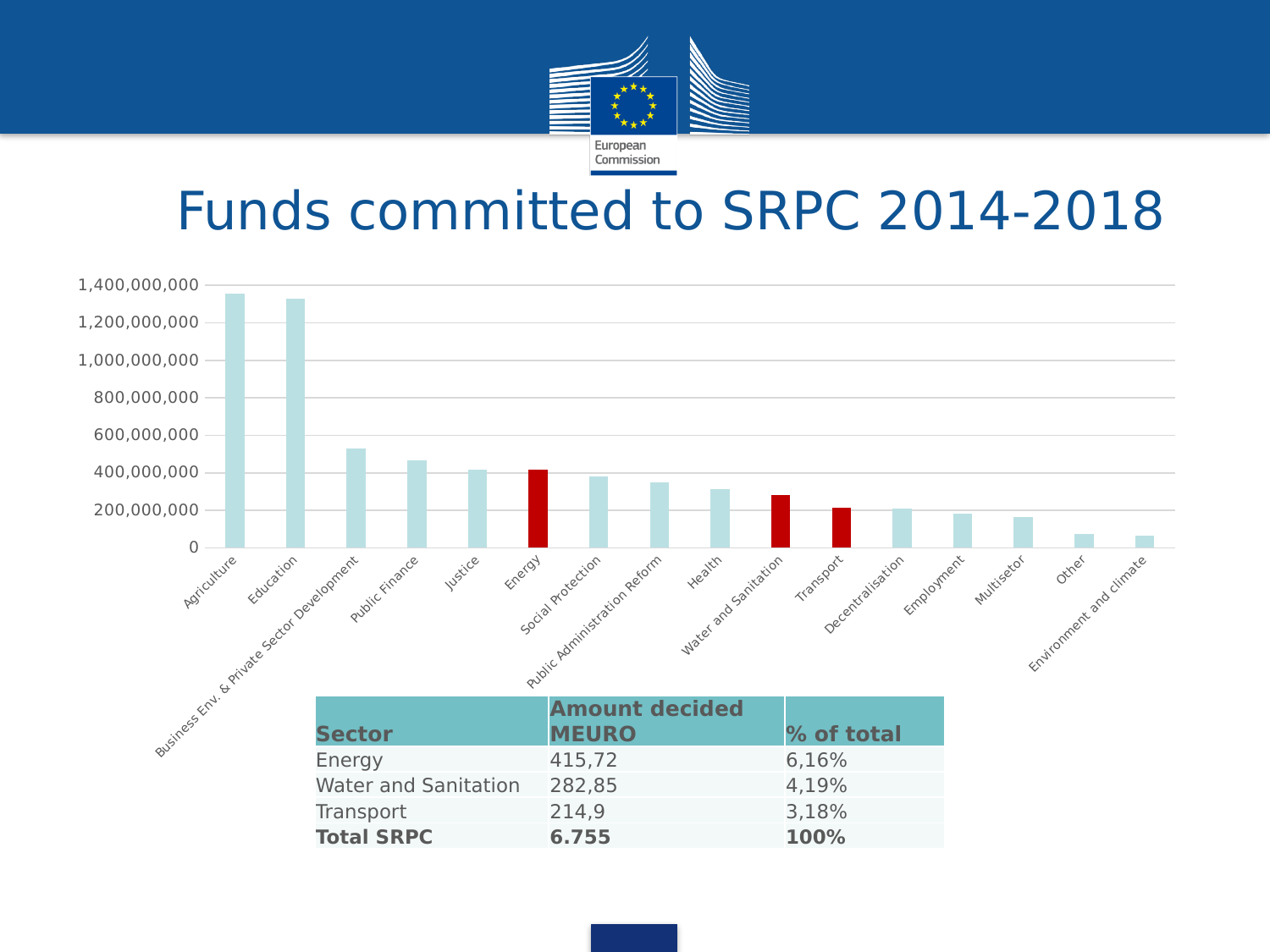

# Funds committed to SRPC 2014-2018

### Chart

| Category |  |
|---|---|
| Agriculture | 1354330000.0 |
| Education | 1329483771.0 |
| Business Env. & Private Sector Development | 528791600.0 |
| Public Finance | 468650000.0 |
| Justice | 418200000.0 |
| Energy | 415720000.0 |
| Social Protection | 380200000.0 |
| Public Administration Reform | 349800000.0 |
| Health | 311800000.0 |
| Water and Sanitation | 282850000.0 |
| Transport | 214900000.0 |
| Decentralisation | 210000000.0 |
| Employment | 183200000.0 |
| Multisetor | 163720000.0 |
| Other | 75796060.0 |
| Environment and climate | 66600000.0 |
| Sector | Amount decided MEURO | % of total |
| --- | --- | --- |
| Energy | 415,72 | 6,16% |
| Water and Sanitation | 282,85 | 4,19% |
| Transport | 214,9 | 3,18% |
| Total SRPC | 6.755 | 100% |